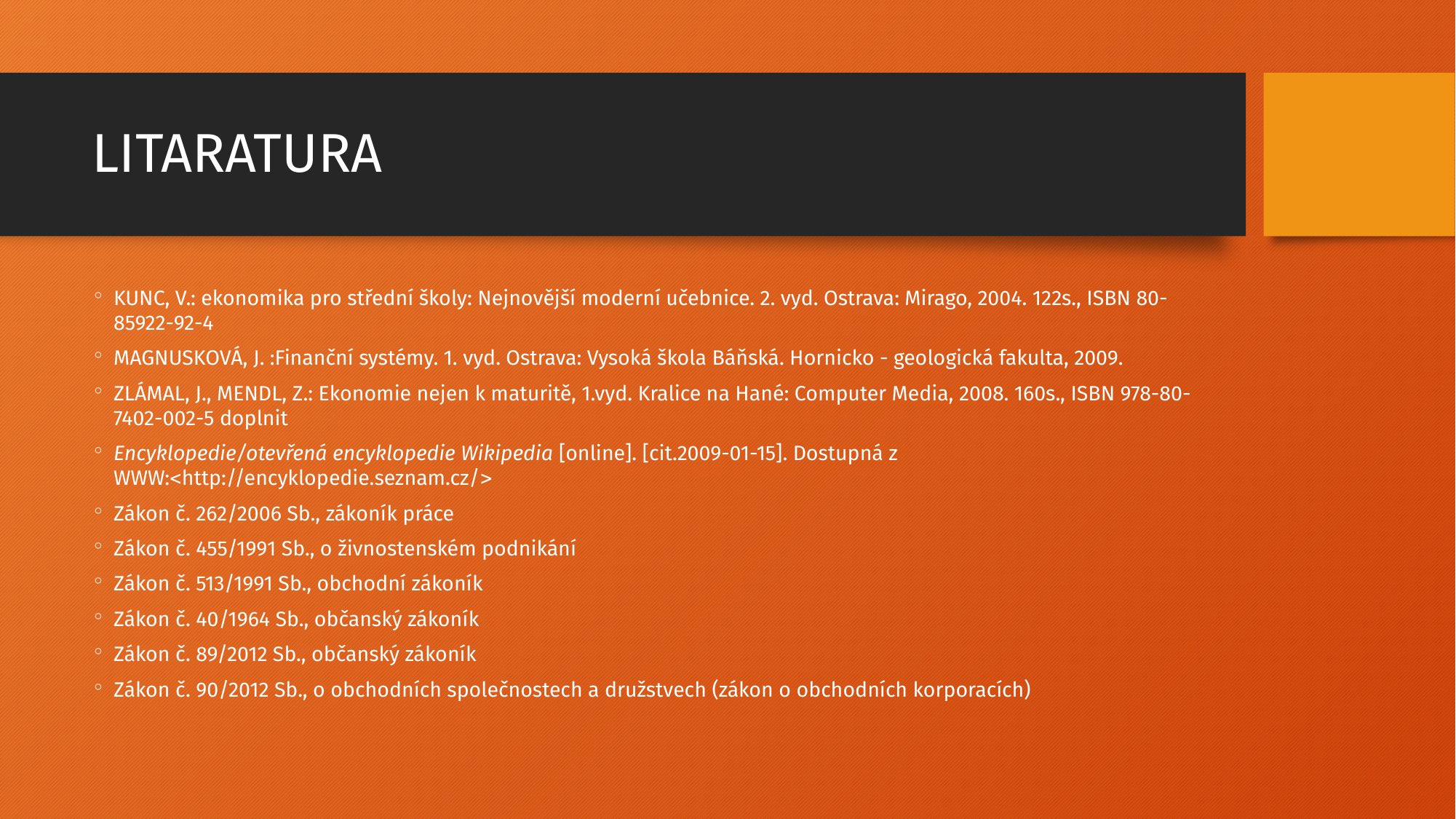

# LITARATURA
KUNC, V.: ekonomika pro střední školy: Nejnovější moderní učebnice. 2. vyd. Ostrava: Mirago, 2004. 122s., ISBN 80-85922-92-4
MAGNUSKOVÁ, J. :Finanční systémy. 1. vyd. Ostrava: Vysoká škola Báňská. Hornicko - geologická fakulta, 2009.
ZLÁMAL, J., MENDL, Z.: Ekonomie nejen k maturitě, 1.vyd. Kralice na Hané: Computer Media, 2008. 160s., ISBN 978-80-7402-002-5 doplnit
Encyklopedie/otevřená encyklopedie Wikipedia [online]. [cit.2009-01-15]. Dostupná z WWW:<http://encyklopedie.seznam.cz/>
Zákon č. 262/2006 Sb., zákoník práce
Zákon č. 455/1991 Sb., o živnostenském podnikání
Zákon č. 513/1991 Sb., obchodní zákoník
Zákon č. 40/1964 Sb., občanský zákoník
Zákon č. 89/2012 Sb., občanský zákoník
Zákon č. 90/2012 Sb., o obchodních společnostech a družstvech (zákon o obchodních korporacích)